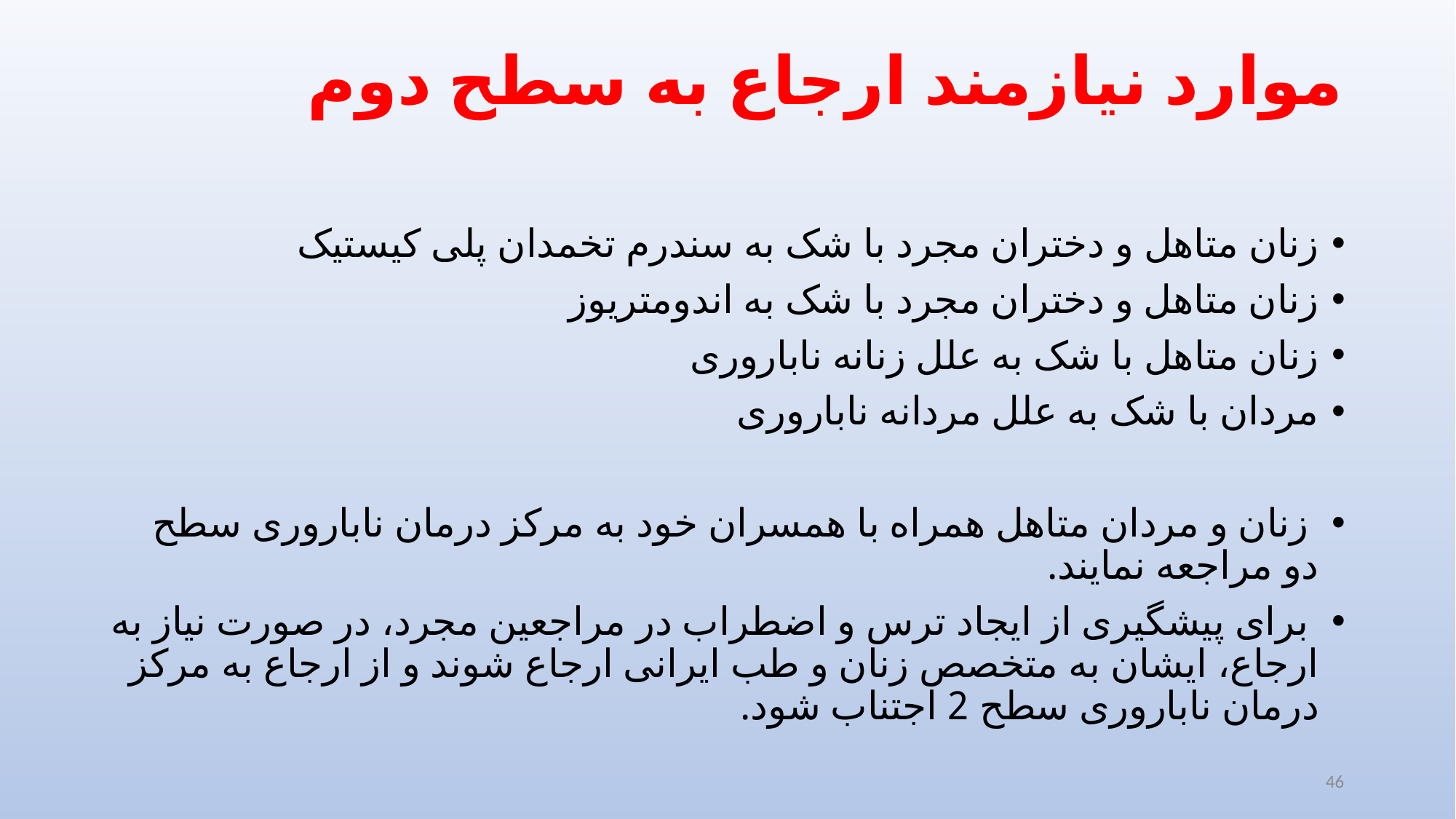

# موارد نیازمند ارجاع به سطح دوم
زنان متاهل و دختران مجرد با شک به سندرم تخمدان پلی کیستیک
زنان متاهل و دختران مجرد با شک به اندومتریوز
زنان متاهل با شک به علل زنانه ناباروری
مردان با شک به علل مردانه ناباروری

 زنان و مردان متاهل همراه با همسران خود به مرکز درمان ناباروری سطح دو مراجعه نمایند.
 برای پیشگیری از ایجاد ترس و اضطراب در مراجعین مجرد، در صورت نیاز به ارجاع، ایشان به متخصص زنان و طب ایرانی ارجاع شوند و از ارجاع به مرکز درمان ناباروری سطح 2 اجتناب شود.
46